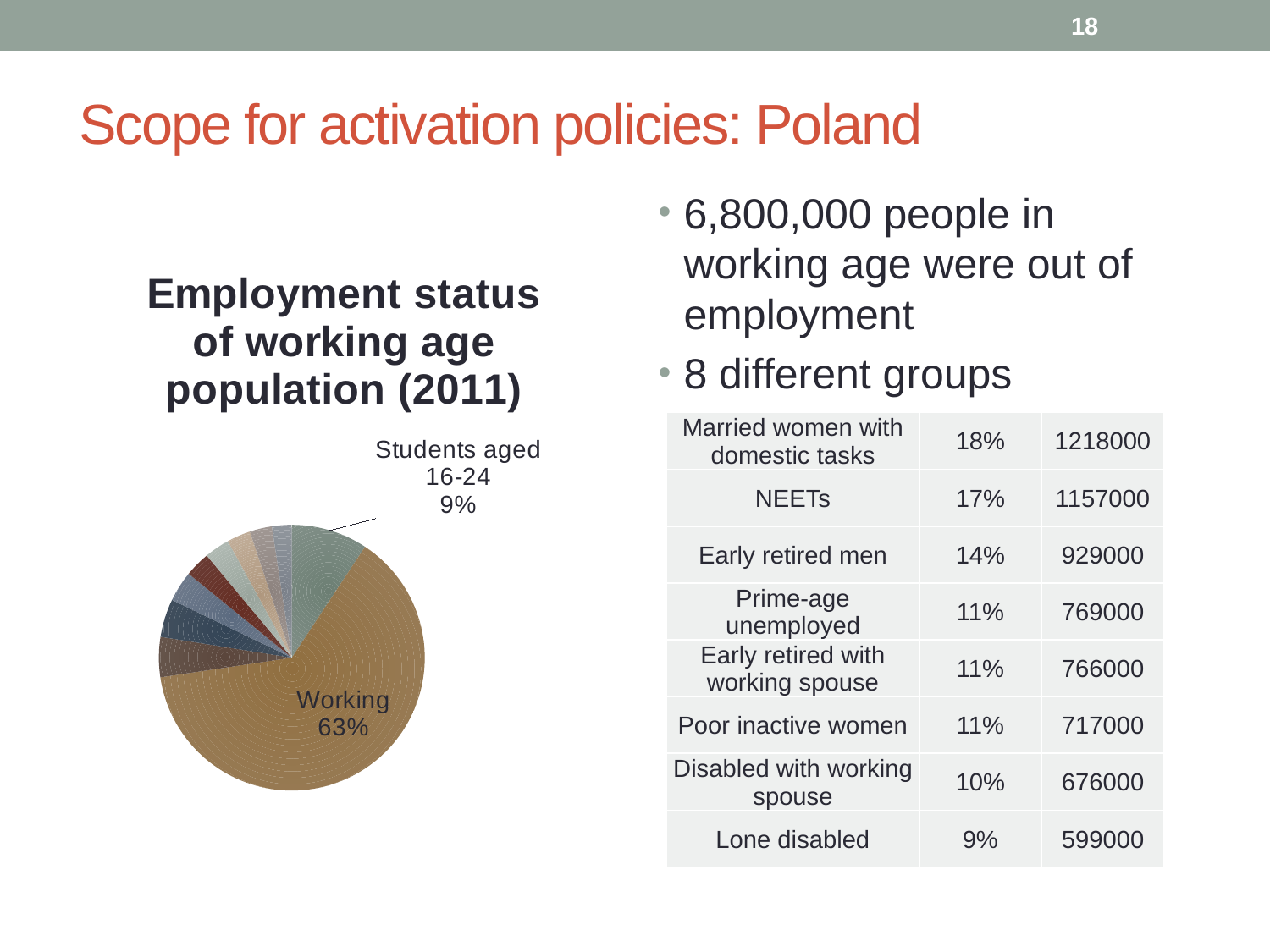

18
# Scope for activation policies: Poland
6,800,000 people in working age were out of employment
8 different groups

[unsupported chart]

| Married women with domestic tasks | 18% | 1218000 |
| --- | --- | --- |
| NEETs | 17% | 1157000 |
| Early retired men | 14% | 929000 |
| Prime-age unemployed | 11% | 769000 |
| Early retired with working spouse | 11% | 766000 |
| Poor inactive women | 11% | 717000 |
| Disabled with working spouse | 10% | 676000 |
| Lone disabled | 9% | 599000 |